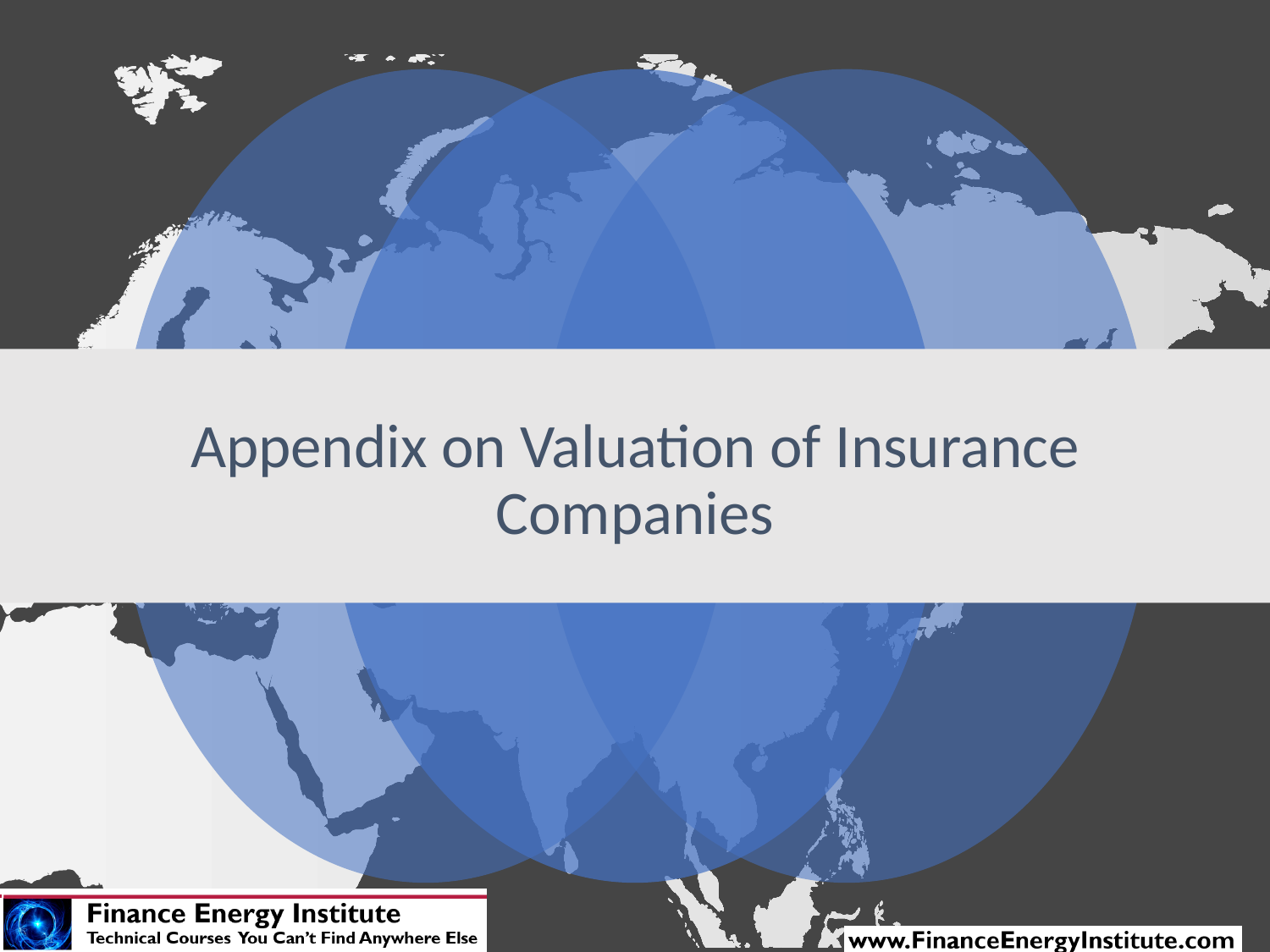

# Appendix on Valuation of Insurance Companies